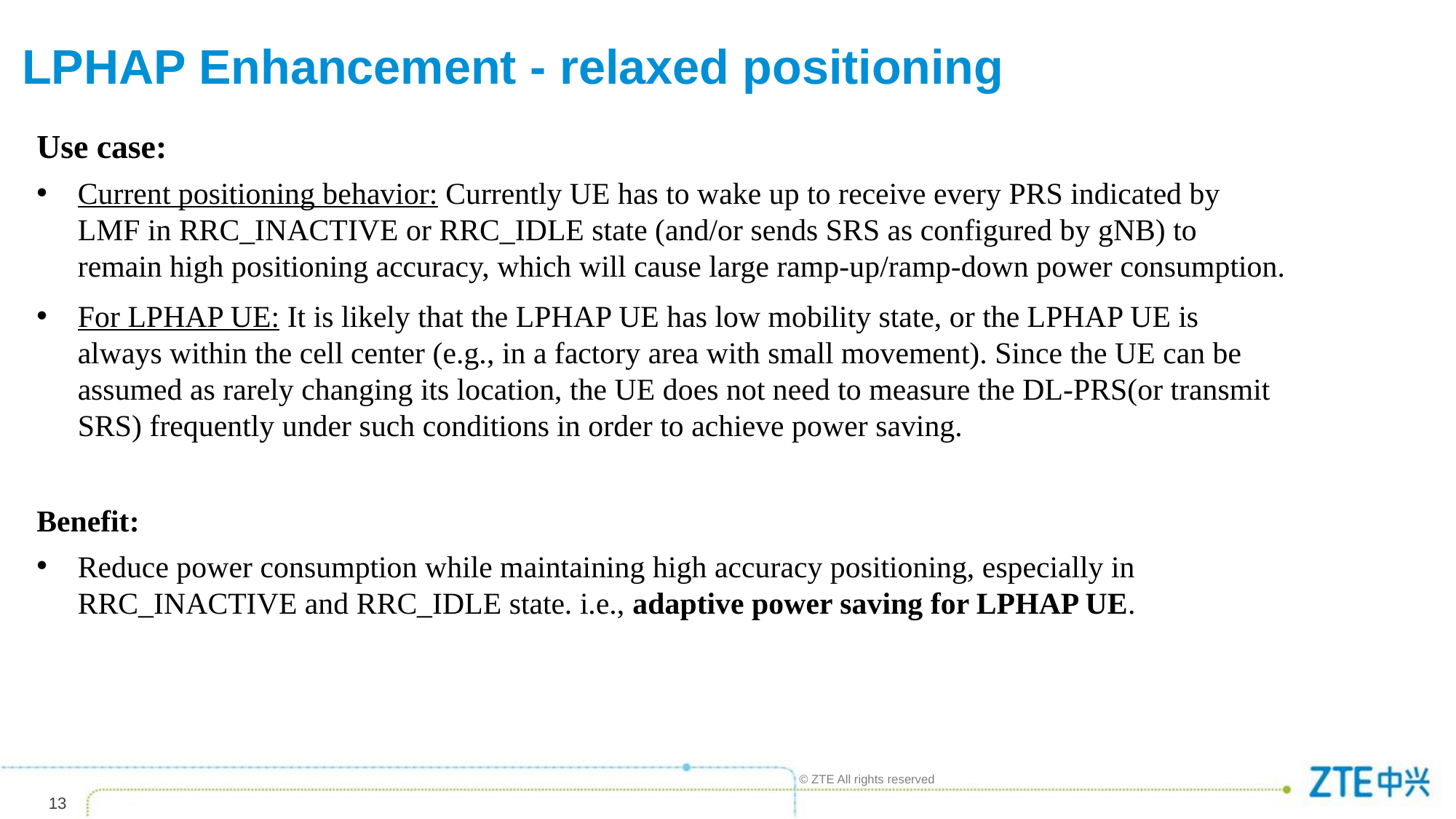

LPHAP Enhancement - relaxed positioning
Use case:
Current positioning behavior: Currently UE has to wake up to receive every PRS indicated by LMF in RRC_INACTIVE or RRC_IDLE state (and/or sends SRS as configured by gNB) to remain high positioning accuracy, which will cause large ramp-up/ramp-down power consumption.
For LPHAP UE: It is likely that the LPHAP UE has low mobility state, or the LPHAP UE is always within the cell center (e.g., in a factory area with small movement). Since the UE can be assumed as rarely changing its location, the UE does not need to measure the DL-PRS(or transmit SRS) frequently under such conditions in order to achieve power saving.

Benefit:
Reduce power consumption while maintaining high accuracy positioning, especially in RRC_INACTIVE and RRC_IDLE state. i.e., adaptive power saving for LPHAP UE.